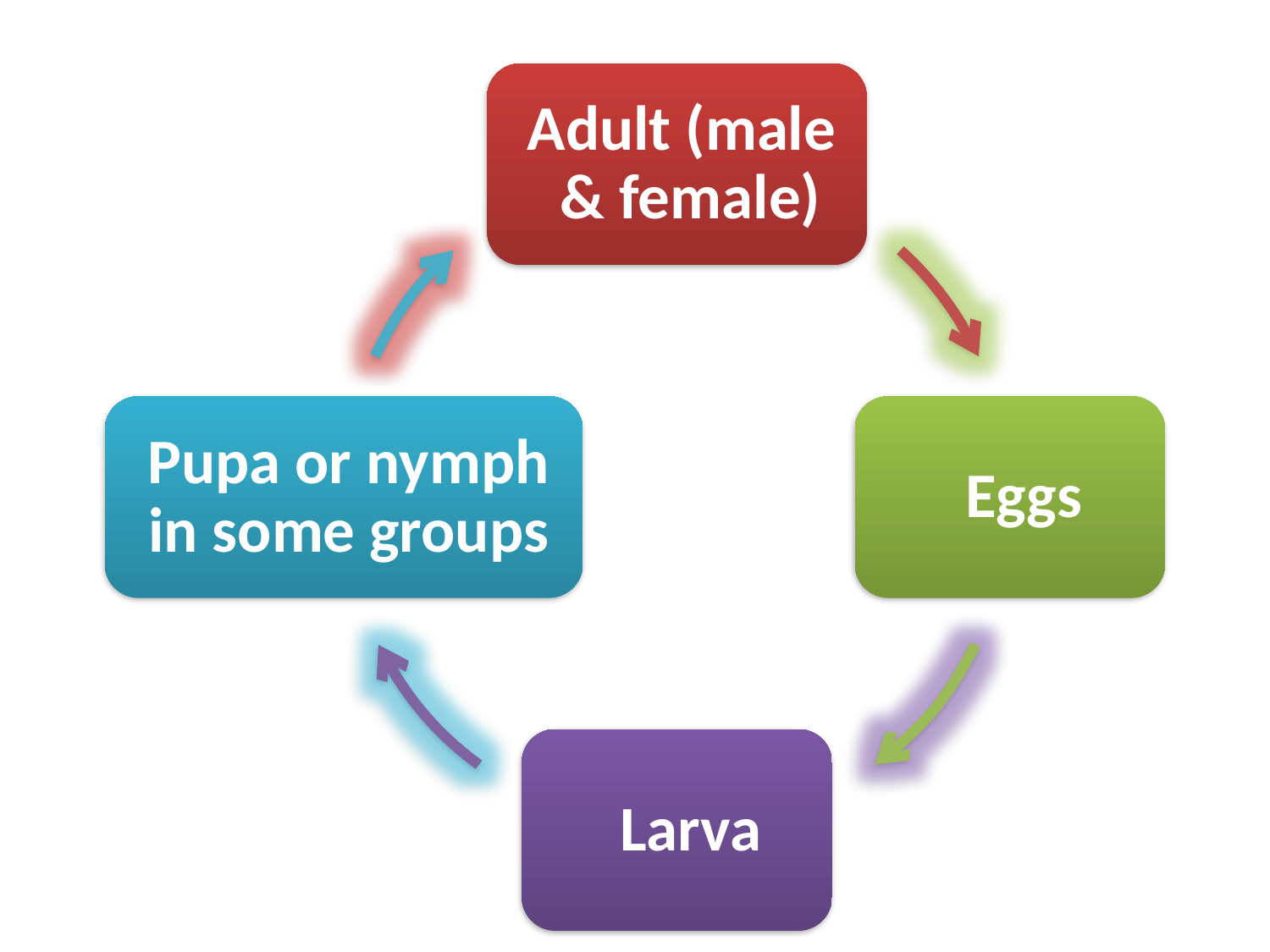

Adult (male & female)
Eggs
Larva
Pupa or nymph in some groups